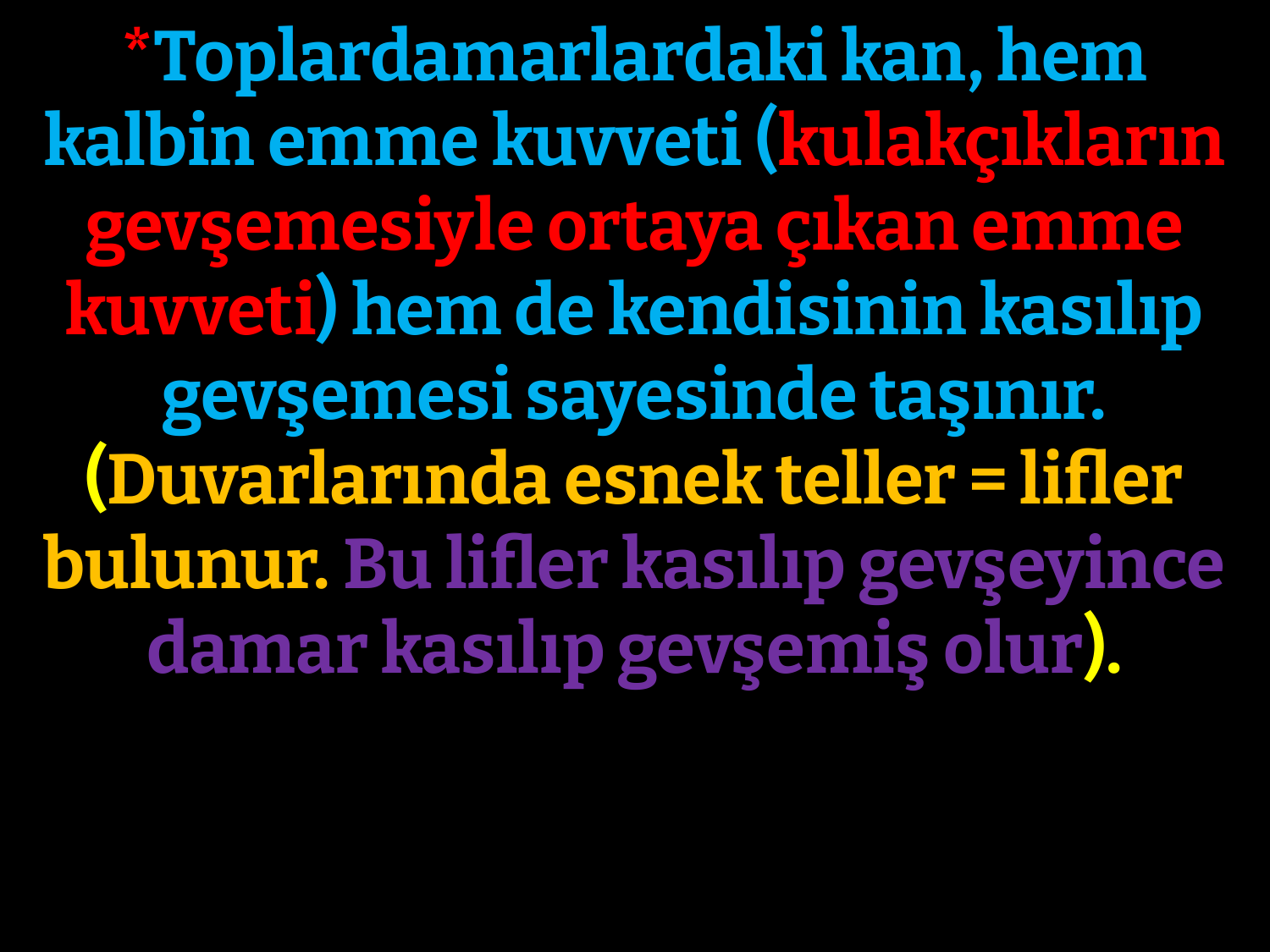

*Toplardamarlardaki kan, hem kalbin emme kuvveti (kulakçıkların gevşemesiyle ortaya çıkan emme kuvveti) hem de kendisinin kasılıp gevşemesi sayesinde taşınır. (Duvarlarında esnek teller = lifler bulunur. Bu lifler kasılıp gevşeyince damar kasılıp gevşemiş olur).
#